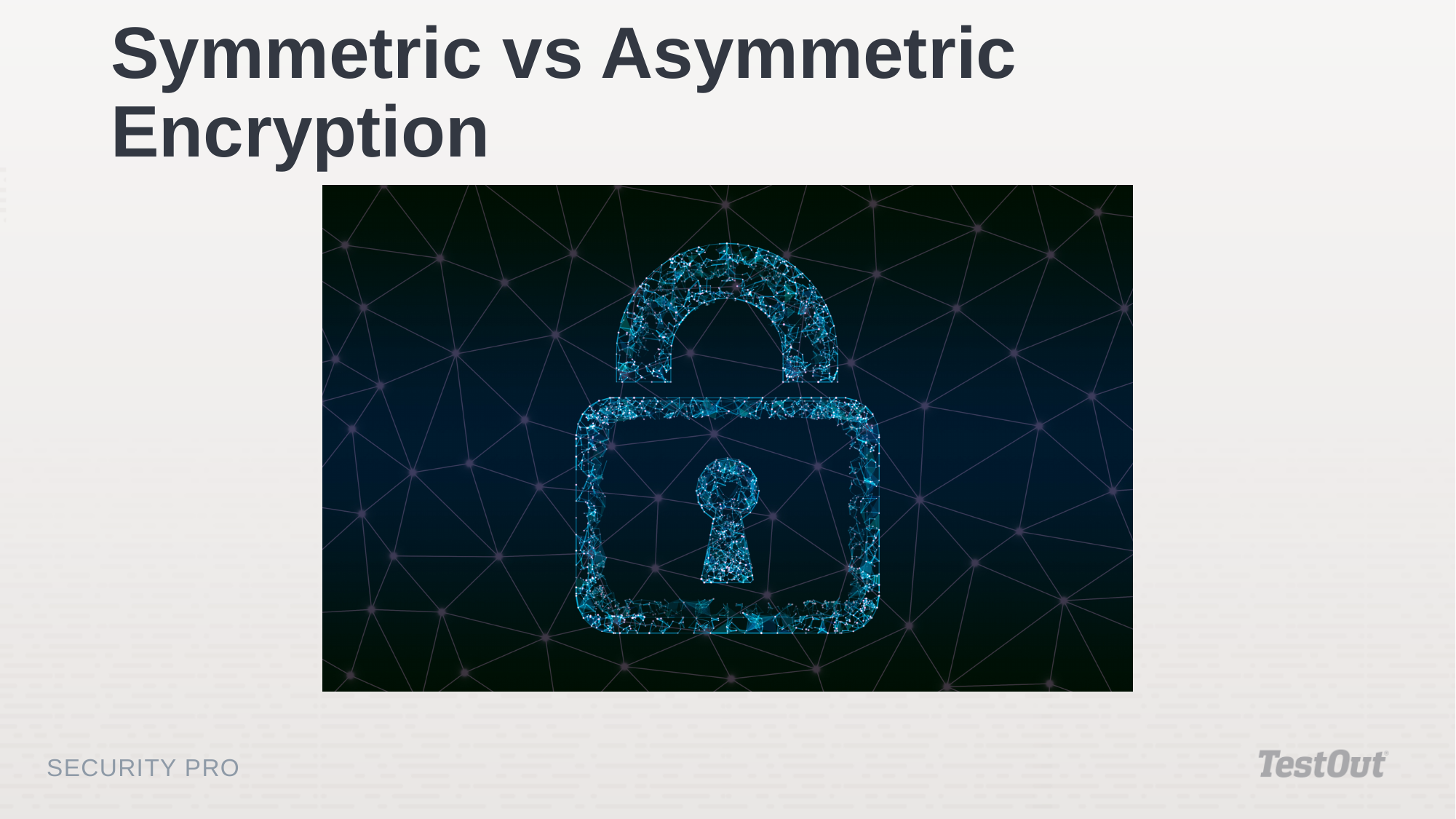

# Symmetric vs Asymmetric Encryption
Security Pro